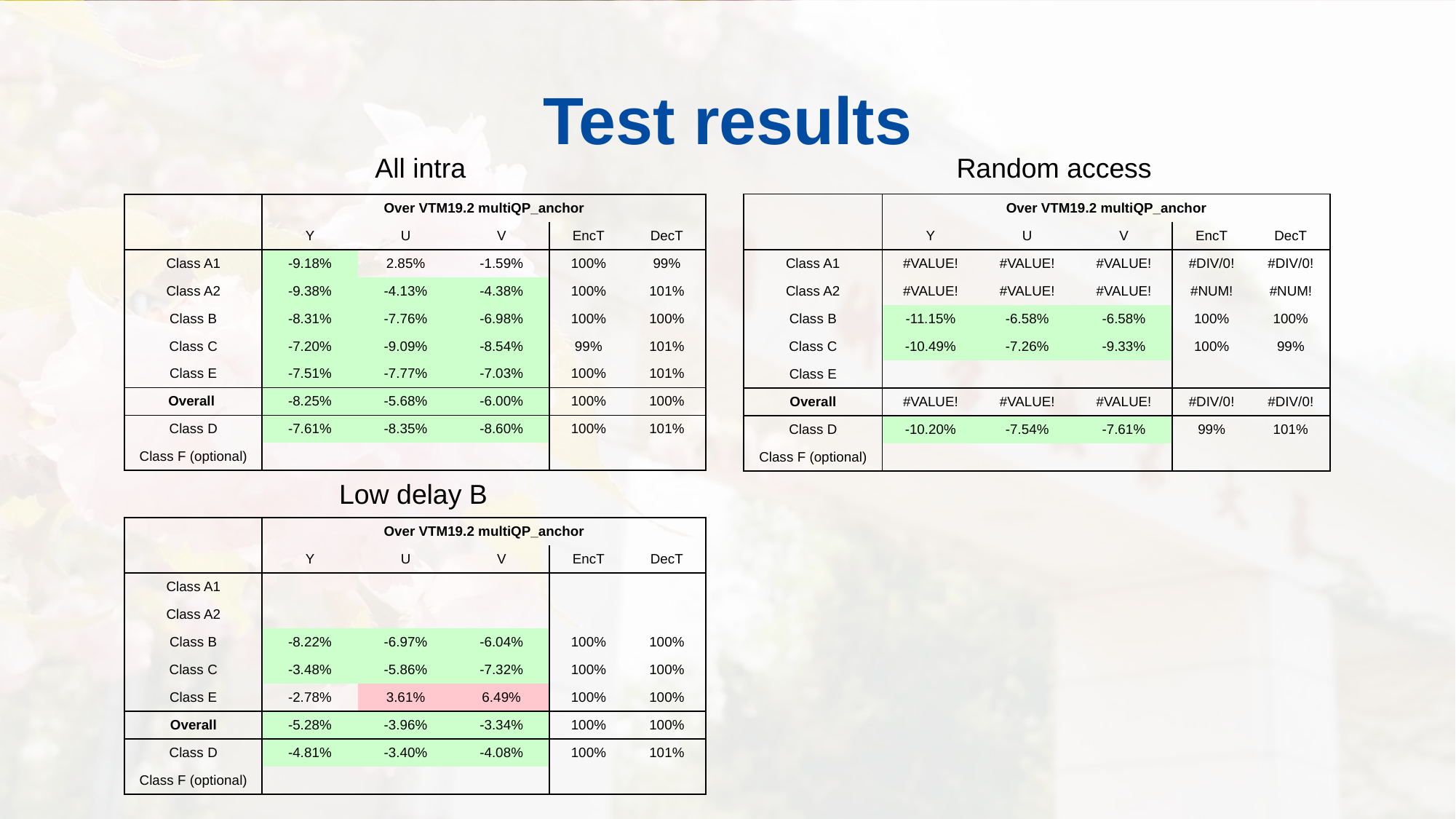

# Test results
Random access
All intra
|  | Over VTM19.2 multiQP\_anchor |  |  |  |  |
| --- | --- | --- | --- | --- | --- |
|  | Y | U | V | EncT | DecT |
| Class A1 | #VALUE! | #VALUE! | #VALUE! | #DIV/0! | #DIV/0! |
| Class A2 | #VALUE! | #VALUE! | #VALUE! | #NUM! | #NUM! |
| Class B | -11.15% | -6.58% | -6.58% | 100% | 100% |
| Class C | -10.49% | -7.26% | -9.33% | 100% | 99% |
| Class E |  |  |  |  |  |
| Overall | #VALUE! | #VALUE! | #VALUE! | #DIV/0! | #DIV/0! |
| Class D | -10.20% | -7.54% | -7.61% | 99% | 101% |
| Class F (optional) |  |  |  |  |  |
|  | Over VTM19.2 multiQP\_anchor |  |  |  |  |
| --- | --- | --- | --- | --- | --- |
|  | Y | U | V | EncT | DecT |
| Class A1 | -9.18% | 2.85% | -1.59% | 100% | 99% |
| Class A2 | -9.38% | -4.13% | -4.38% | 100% | 101% |
| Class B | -8.31% | -7.76% | -6.98% | 100% | 100% |
| Class C | -7.20% | -9.09% | -8.54% | 99% | 101% |
| Class E | -7.51% | -7.77% | -7.03% | 100% | 101% |
| Overall | -8.25% | -5.68% | -6.00% | 100% | 100% |
| Class D | -7.61% | -8.35% | -8.60% | 100% | 101% |
| Class F (optional) |  |  |  |  |  |

Low delay B
|  | Over VTM19.2 multiQP\_anchor |  |  |  |  |
| --- | --- | --- | --- | --- | --- |
|  | Y | U | V | EncT | DecT |
| Class A1 |  |  |  |  |  |
| Class A2 |  |  |  |  |  |
| Class B | -8.22% | -6.97% | -6.04% | 100% | 100% |
| Class C | -3.48% | -5.86% | -7.32% | 100% | 100% |
| Class E | -2.78% | 3.61% | 6.49% | 100% | 100% |
| Overall | -5.28% | -3.96% | -3.34% | 100% | 100% |
| Class D | -4.81% | -3.40% | -4.08% | 100% | 101% |
| Class F (optional) |  |  |  |  |  |